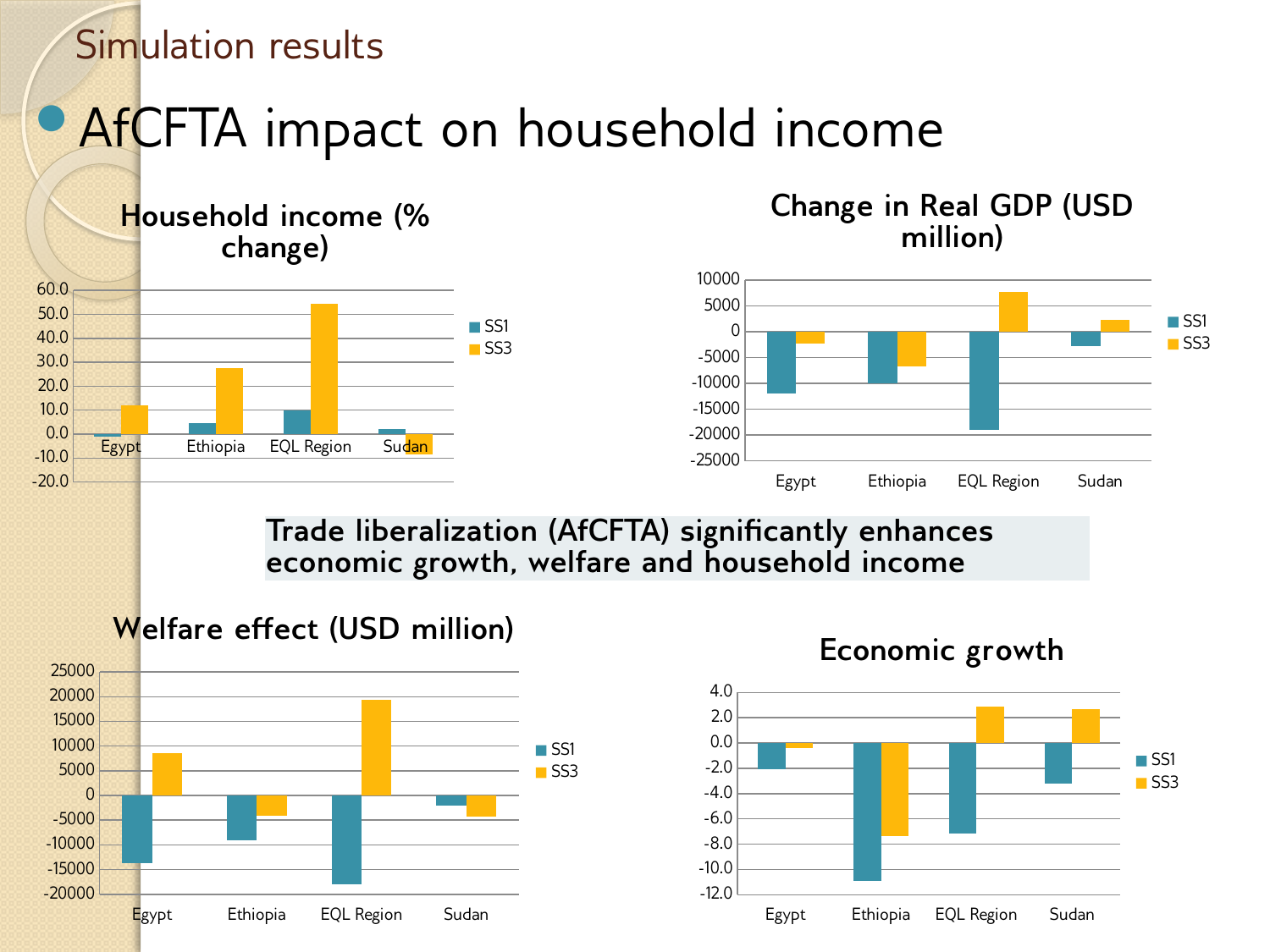

# Simulation results
AfCFTA impact on household income

### Chart: Change in Real GDP (USD million)

| Category | SS1 | SS3 |
|---|---|---|
| Egypt | -12013.31 | -2214.88 |
| Ethiopia | -9960.36 | -6693.25 |
| EQL Region | -18919.53 | 7656.94 |
| Sudan | -2850.14 | 2389.65 |

### Chart: Household income (% change)

| Category | SS1 | SS3 |
|---|---|---|
| Egypt | -1.15 | 12.18 |
| Ethiopia | 4.63 | 27.44 |
| EQL Region | 9.79 | 54.56 |
| Sudan | 2.18 | -8.61 |
| Trade liberalization (AfCFTA) significantly enhances economic growth, welfare and household income |
| --- |

### Chart: Welfare effect (USD million)

| Category | SS1 | SS3 |
|---|---|---|
| Egypt | -13656.08 | 8622.04 |
| Ethiopia | -9153.87 | -4039.08 |
| EQL Region | -18024.0 | 19289.24 |
| Sudan | -1973.86 | -4366.74 |

### Chart: Economic growth

| Category | SS1 | SS3 |
|---|---|---|
| Egypt | -2.08 | -0.38 |
| Ethiopia | -10.92 | -7.34 |
| EQL Region | -7.18 | 2.9 |
| Sudan | -3.23 | 2.71 |